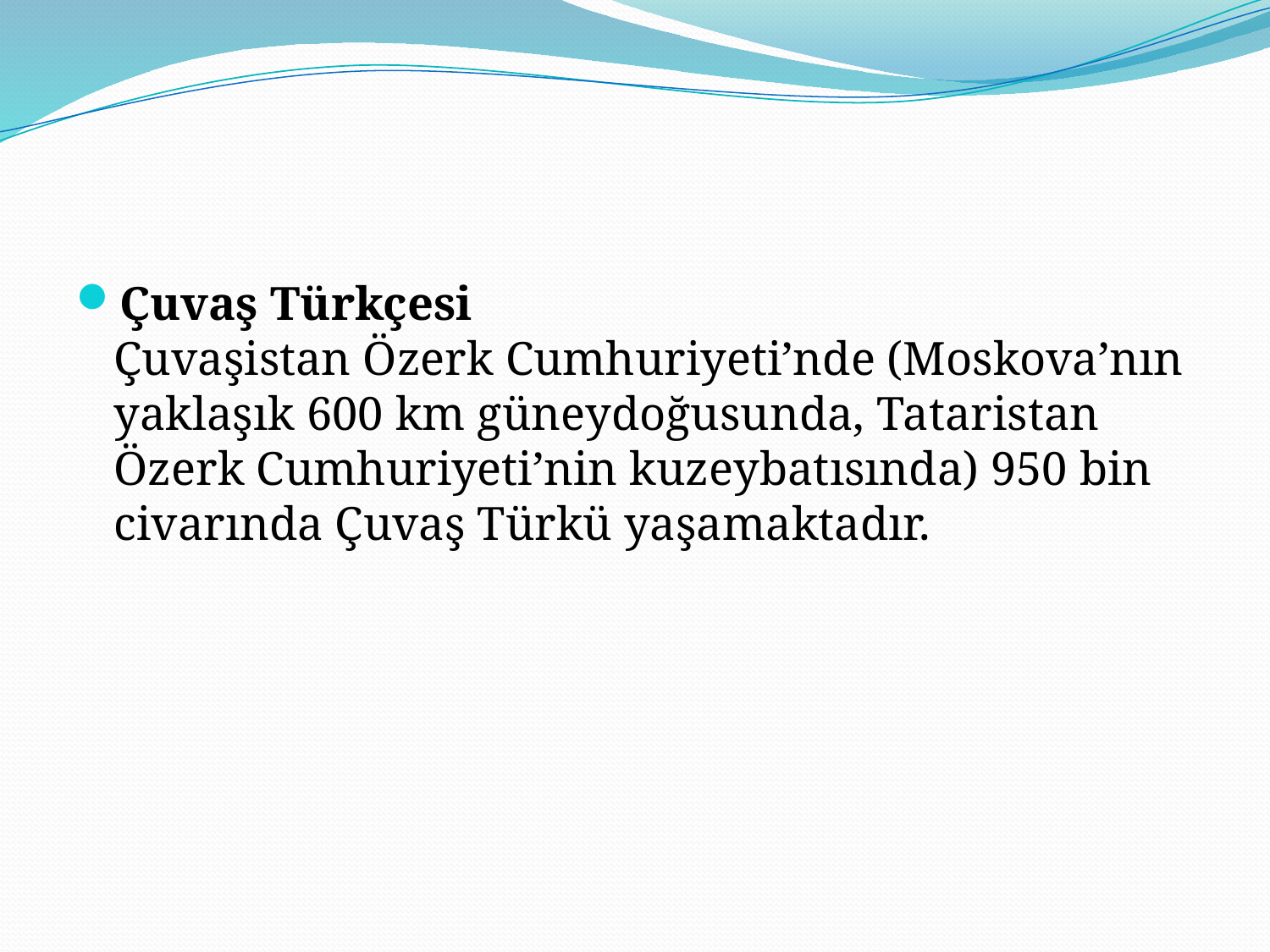

Çuvaş Türkçesi
Çuvaşistan Özerk Cumhuriyeti’nde (Moskova’nın yaklaşık 600 km güneydoğusunda, Tataristan Özerk Cumhuriyeti’nin kuzeybatısında) 950 bin civarında Çuvaş Türkü yaşamaktadır.